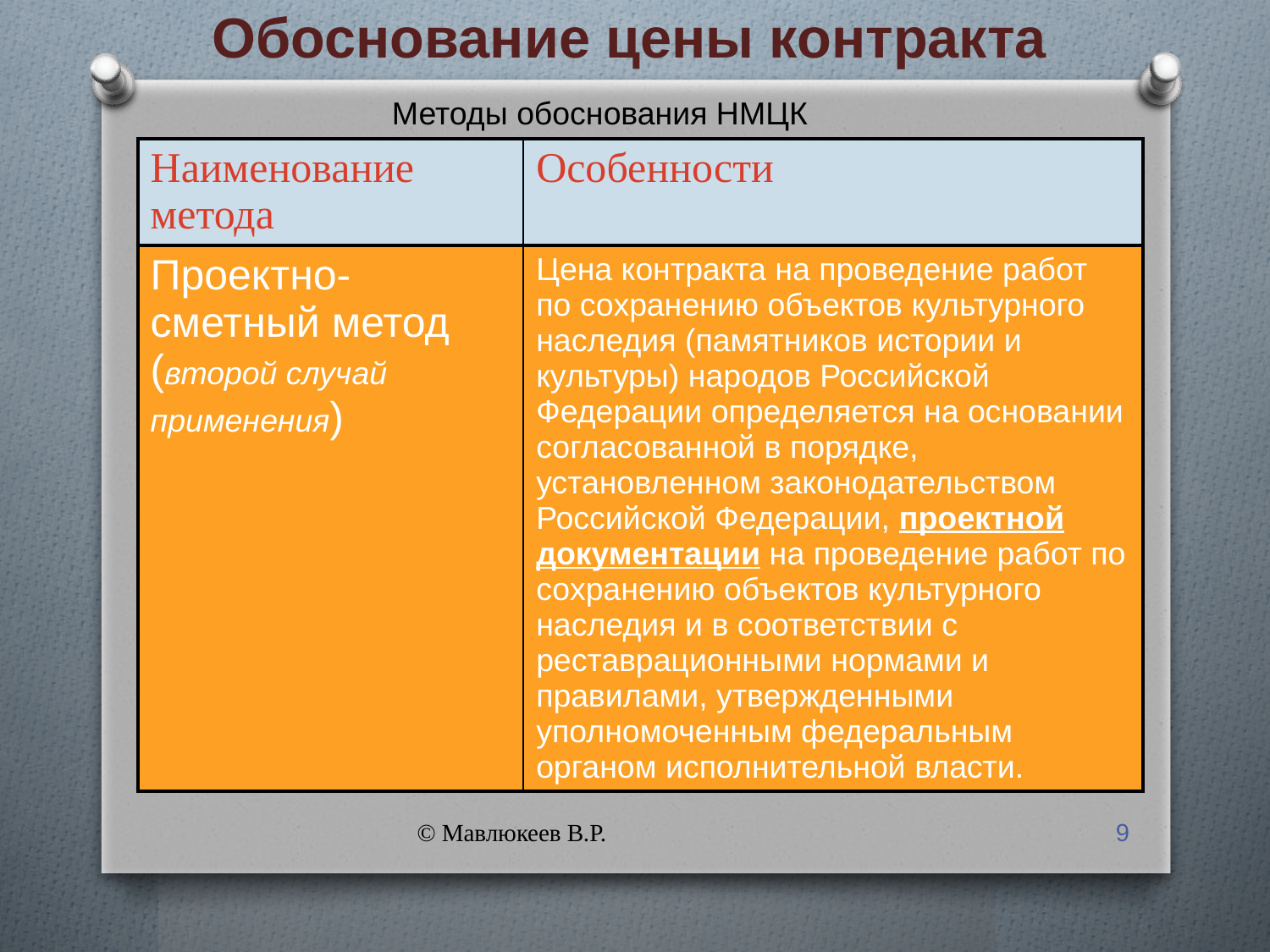

Обоснование цены контракта
Методы обоснования НМЦК
| Наименование метода | Особенности |
| --- | --- |
| Проектно-сметный метод (второй случай применения) | Цена контракта на проведение работ по сохранению объектов культурного наследия (памятников истории и культуры) народов Российской Федерации определяется на основании согласованной в порядке, установленном законодательством Российской Федерации, проектной документации на проведение работ по сохранению объектов культурного наследия и в соответствии с реставрационными нормами и правилами, утвержденными уполномоченным федеральным органом исполнительной власти. |
© Мавлюкеев В.Р.
9